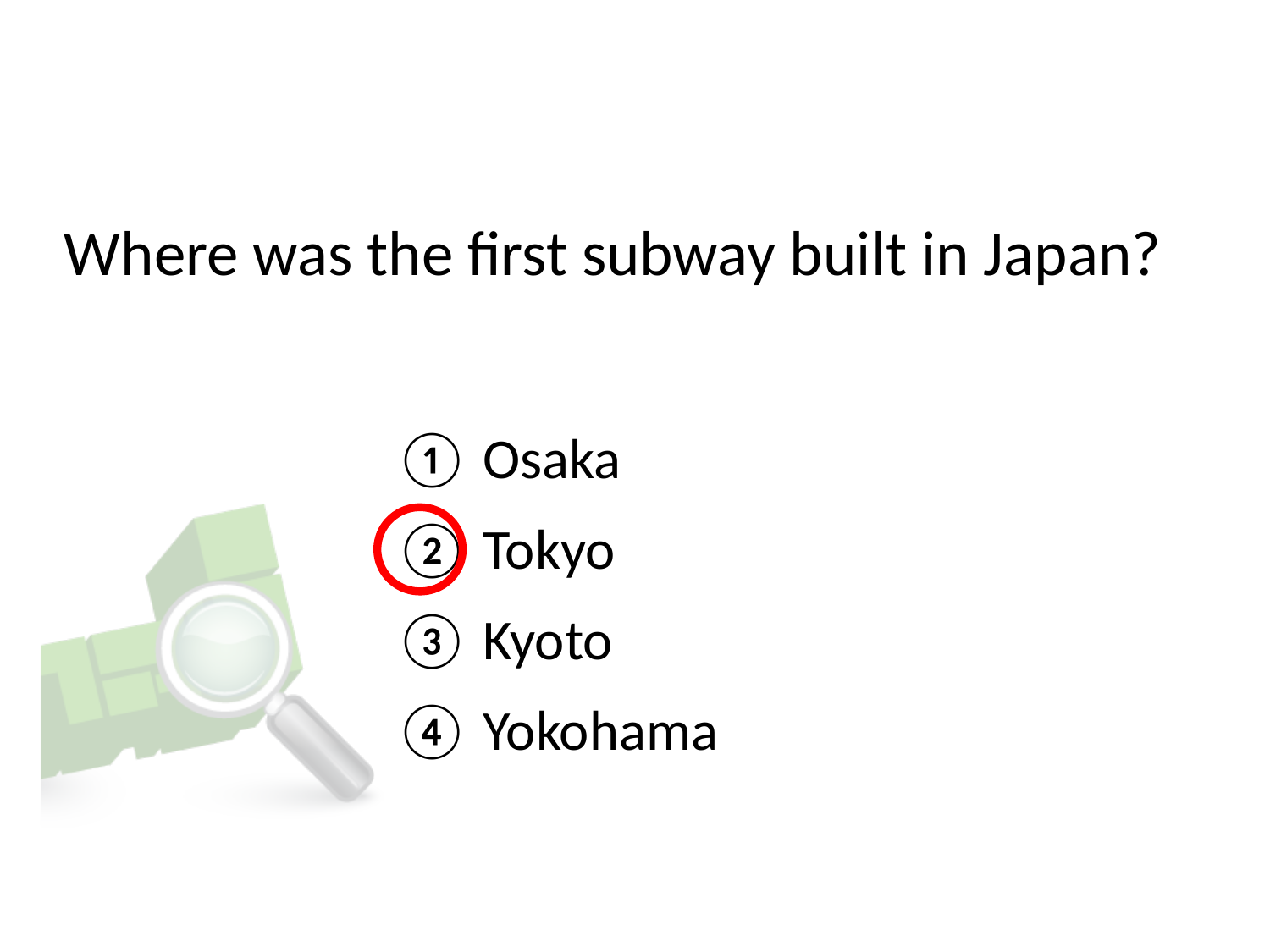

# Where was the first subway built in Japan?
① Osaka
② Tokyo
③ Kyoto
④ Yokohama